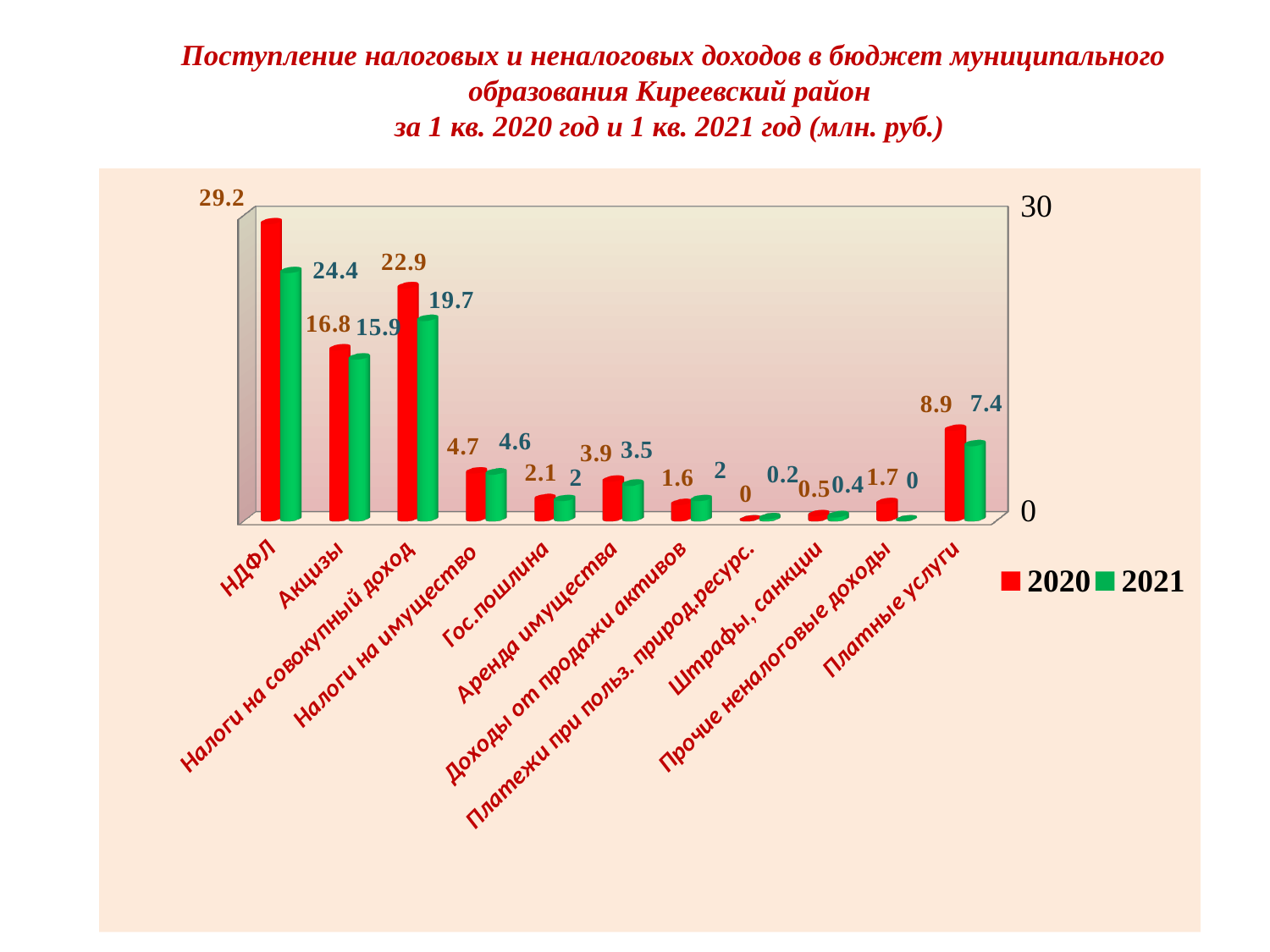

# Поступление налоговых и неналоговых доходов в бюджет муниципального образования Киреевский район за 1 кв. 2020 год и 1 кв. 2021 год (млн. руб.)

[unsupported chart]